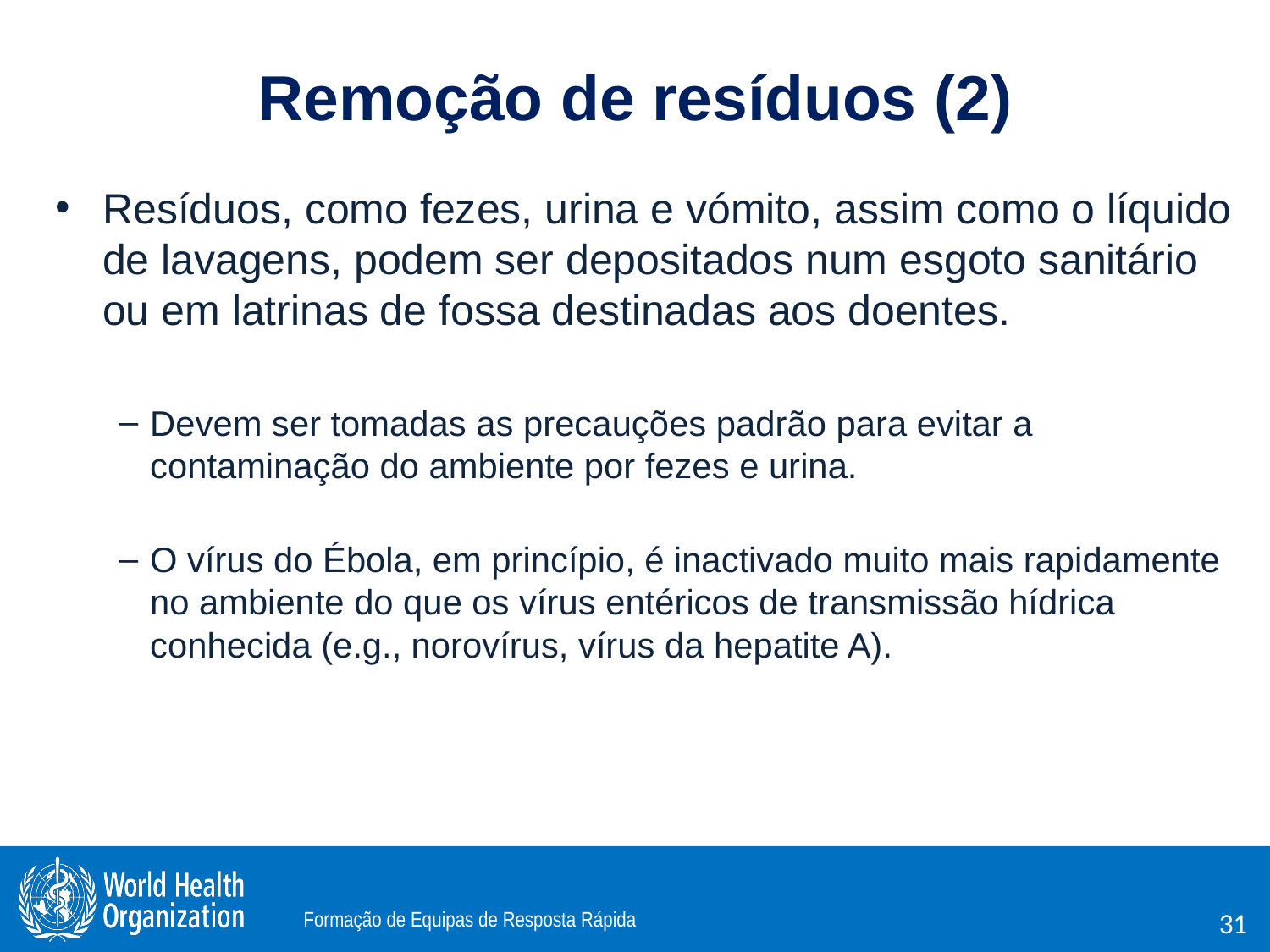

Remoção de resíduos (2)
Resíduos, como fezes, urina e vómito, assim como o líquido de lavagens, podem ser depositados num esgoto sanitário ou em latrinas de fossa destinadas aos doentes.

Devem ser tomadas as precauções padrão para evitar a contaminação do ambiente por fezes e urina.

O vírus do Ébola, em princípio, é inactivado muito mais rapidamente no ambiente do que os vírus entéricos de transmissão hídrica conhecida (e.g., norovírus, vírus da hepatite A).